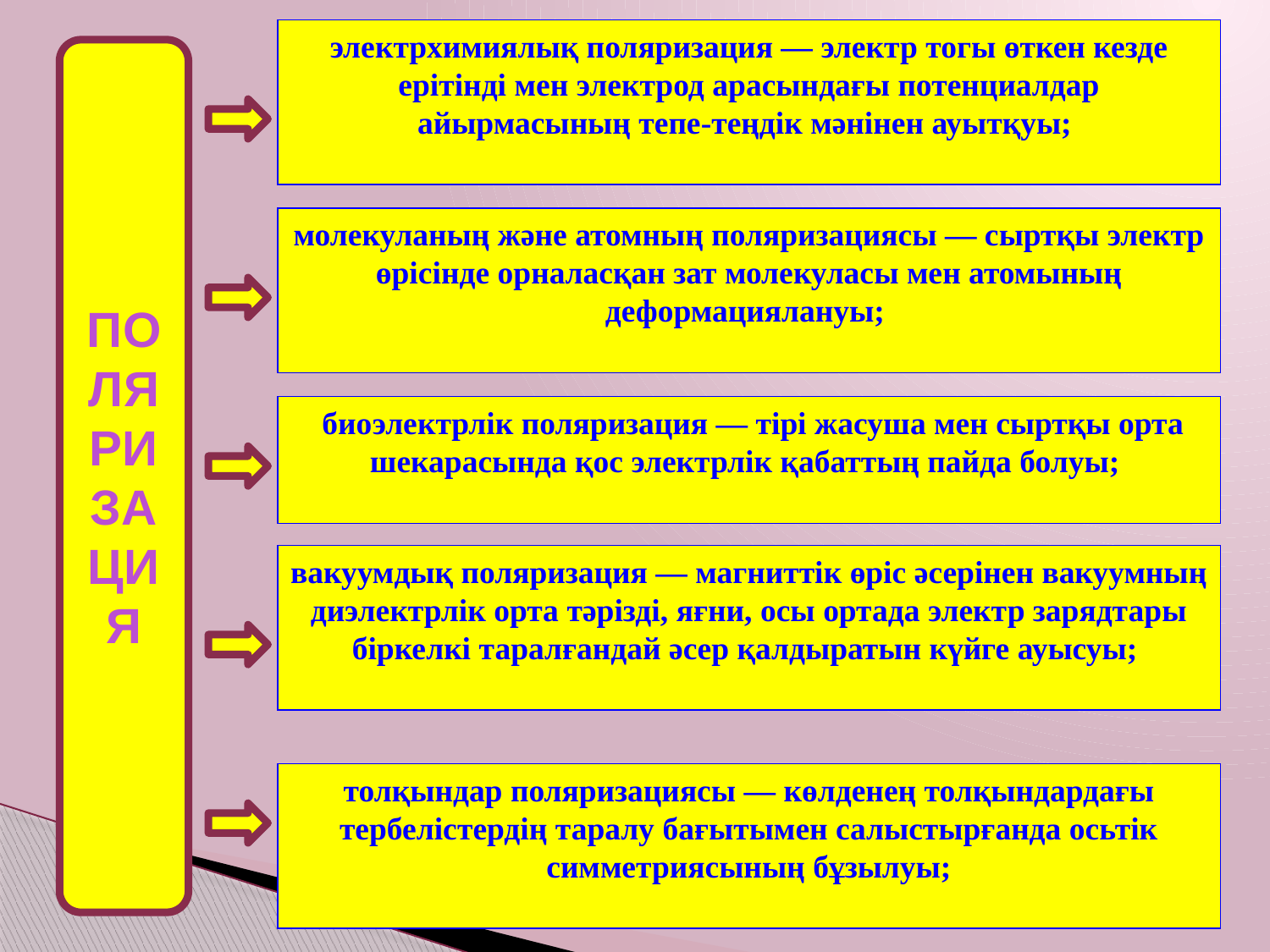

электрхимиялық поляризация — электр тогы өткен кезде ерітінді мен электрод арасындағы потенциалдар айырмасының тепе-теңдік мәнінен ауытқуы;

ПОЛЯРИЗАЦИЯ

молекуланың және атомның поляризациясы — сыртқы электр өрісінде орналасқан зат молекуласы мен атомының деформациялануы;

 биоэлектрлік поляризация — тірі жасуша мен сыртқы орта шекарасында қос электрлік қабаттың пайда болуы;

вакуумдық поляризация — магниттік өріс әсерінен вакуумның диэлектрлік орта тәрізді, яғни, осы ортада электр зарядтары біркелкі таралғандай әсер қалдыратын күйге ауысуы;

толқындар поляризациясы — көлденең толқындардағы тербелістердің таралу бағытымен салыстырғанда осьтік симметриясының бұзылуы;